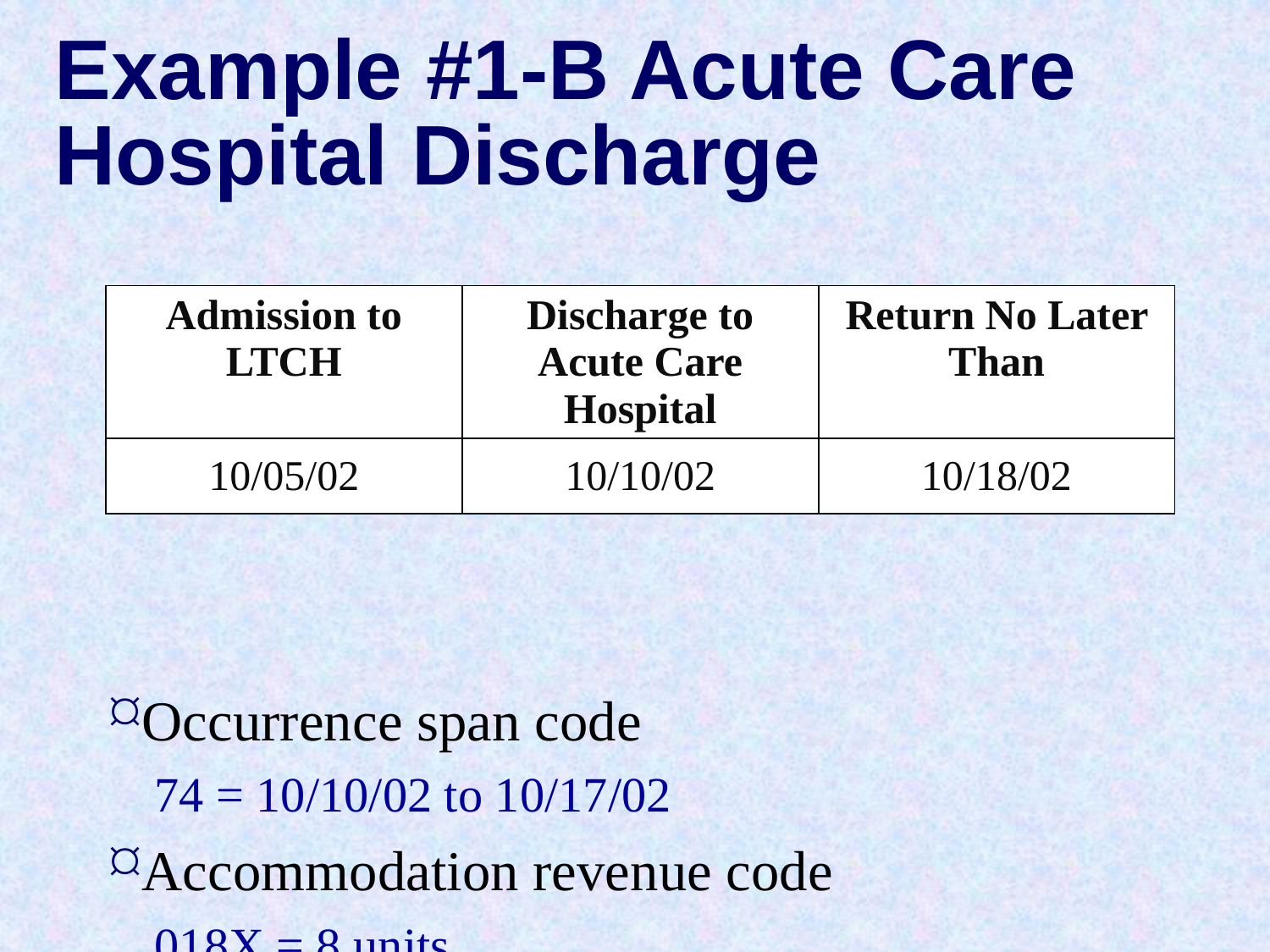

# Example #1-B Acute Care Hospital Discharge

Occurrence span code
74 = 10/10/02 to 10/17/02
Accommodation revenue code
018X = 8 units
| Admission to LTCH | Discharge to Acute Care Hospital | Return No Later Than |
| --- | --- | --- |
| 10/05/02 | 10/10/02 | 10/18/02 |